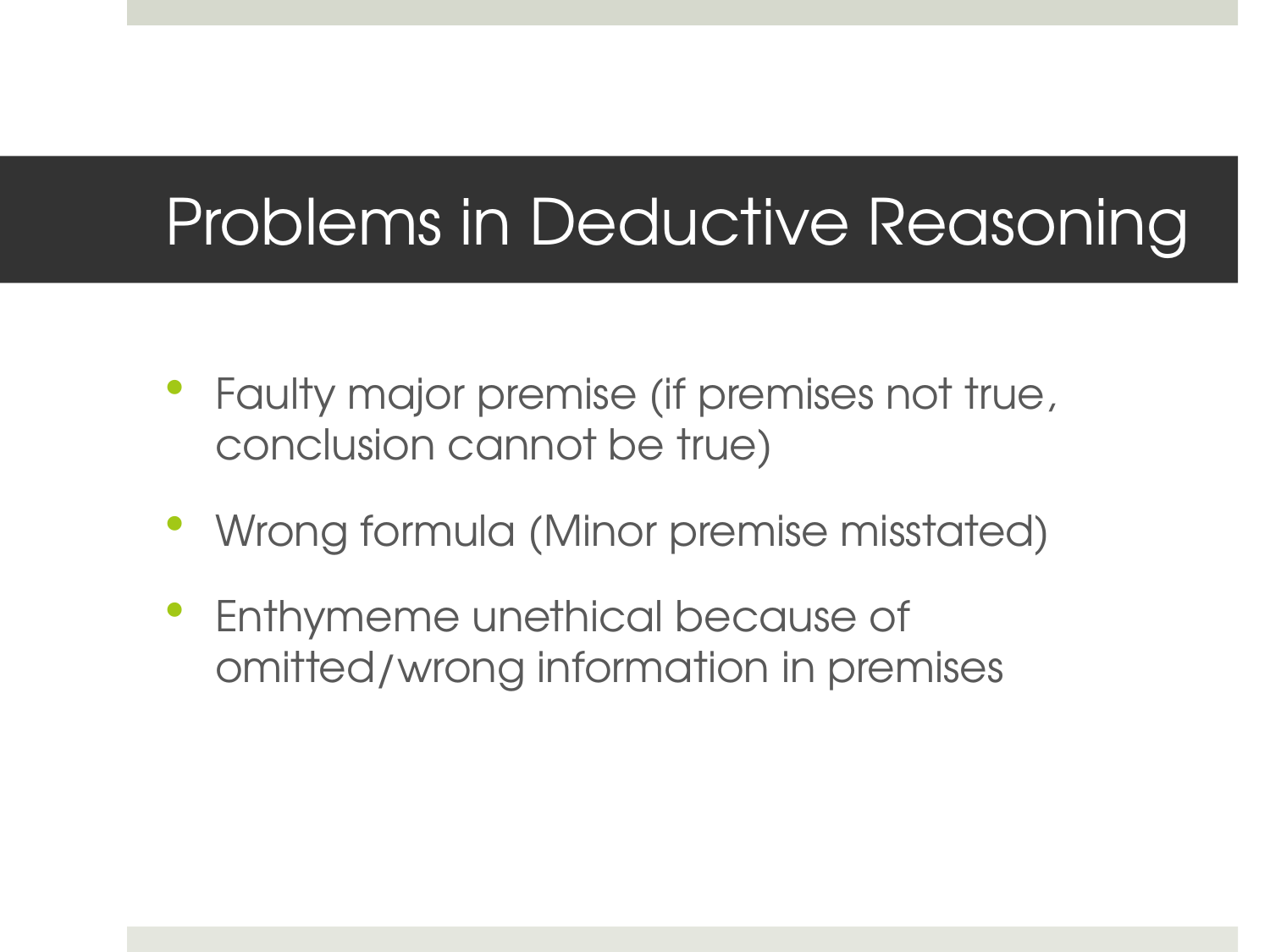

# Problems in Deductive Reasoning
Faulty major premise (if premises not true, conclusion cannot be true)
Wrong formula (Minor premise misstated)
Enthymeme unethical because of omitted/wrong information in premises